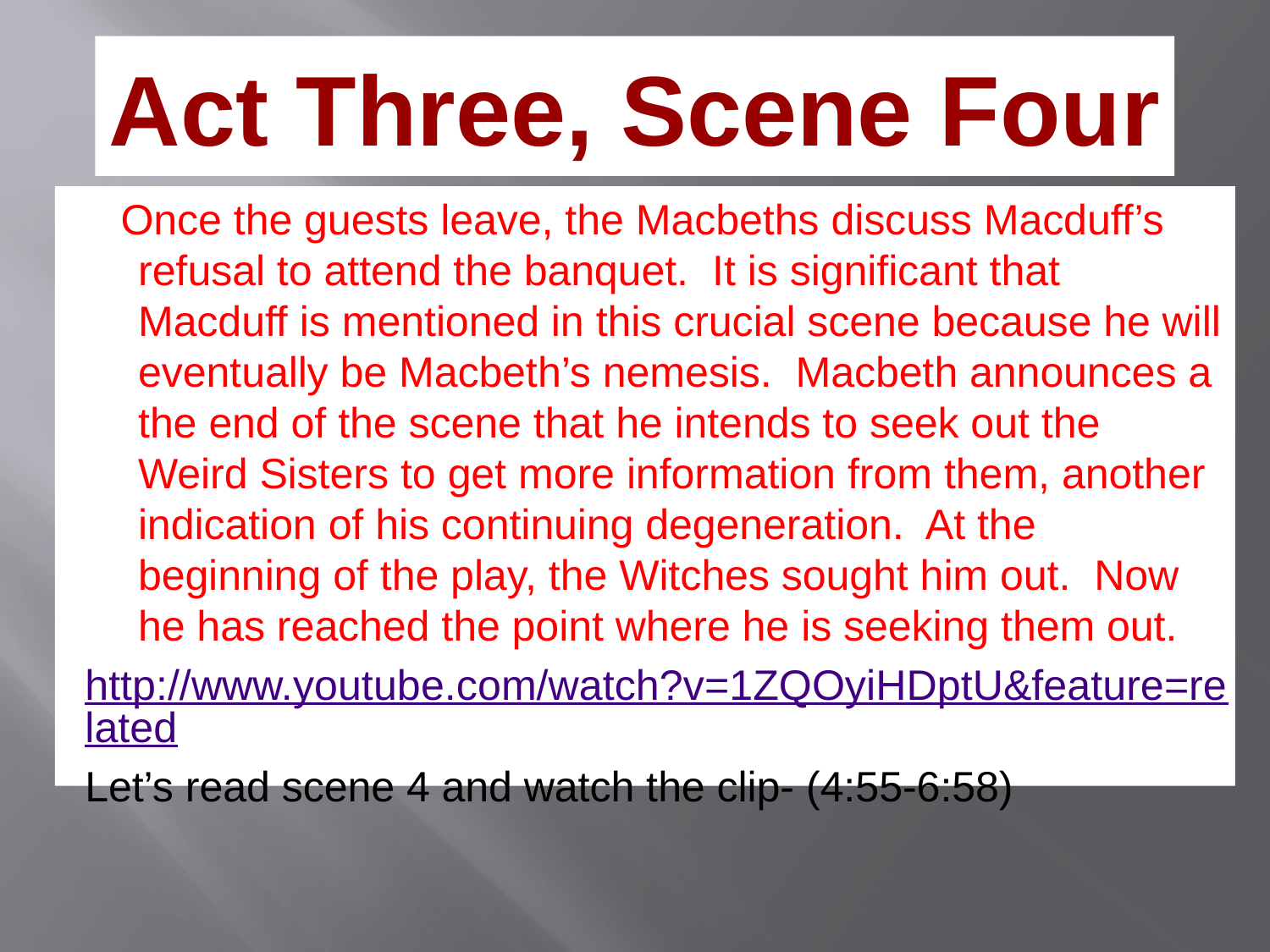

# Act Three, Scene Four
   Once the guests leave, the Macbeths discuss Macduff’s refusal to attend the banquet.  It is significant that Macduff is mentioned in this crucial scene because he will eventually be Macbeth’s nemesis.  Macbeth announces a the end of the scene that he intends to seek out the Weird Sisters to get more information from them, another indication of his continuing degeneration.  At the beginning of the play, the Witches sought him out.  Now he has reached the point where he is seeking them out.
http://www.youtube.com/watch?v=1ZQOyiHDptU&feature=related
Let’s read scene 4 and watch the clip- (4:55-6:58)